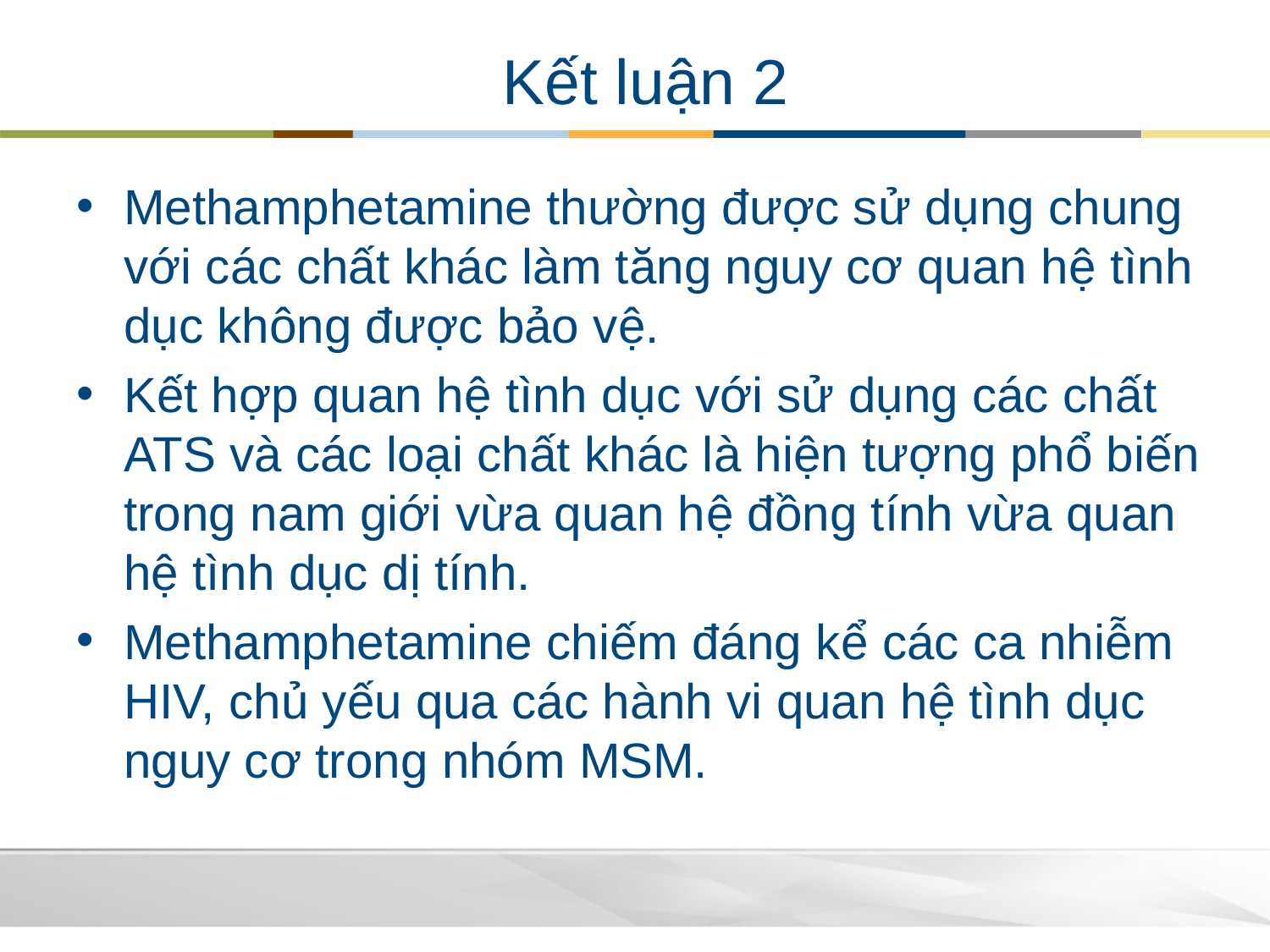

# Kết luận 2
Methamphetamine thường được sử dụng chung với các chất khác làm tăng nguy cơ quan hệ tình dục không được bảo vệ.
Kết hợp quan hệ tình dục với sử dụng các chất ATS và các loại chất khác là hiện tượng phổ biến trong nam giới vừa quan hệ đồng tính vừa quan hệ tình dục dị tính.
Methamphetamine chiếm đáng kể các ca nhiễm HIV, chủ yếu qua các hành vi quan hệ tình dục nguy cơ trong nhóm MSM.